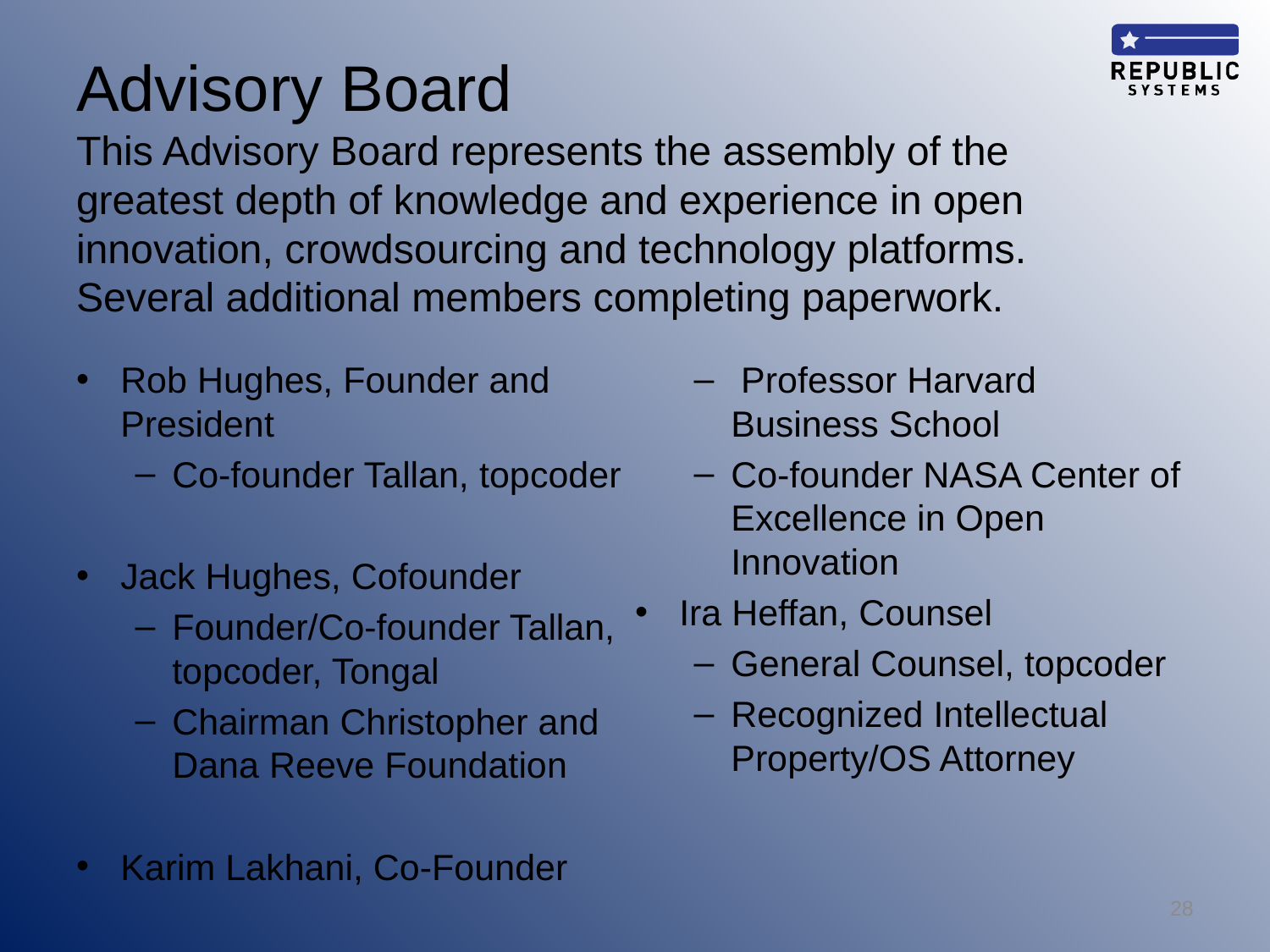

# Advisory Board This Advisory Board represents the assembly of the greatest depth of knowledge and experience in open innovation, crowdsourcing and technology platforms. Several additional members completing paperwork.
Rob Hughes, Founder and President
Co-founder Tallan, topcoder

Jack Hughes, Cofounder
Founder/Co-founder Tallan, topcoder, Tongal
Chairman Christopher and Dana Reeve Foundation

Karim Lakhani, Co-Founder
 Professor Harvard Business School
Co-founder NASA Center of Excellence in Open Innovation
Ira Heffan, Counsel
General Counsel, topcoder
Recognized Intellectual Property/OS Attorney

28